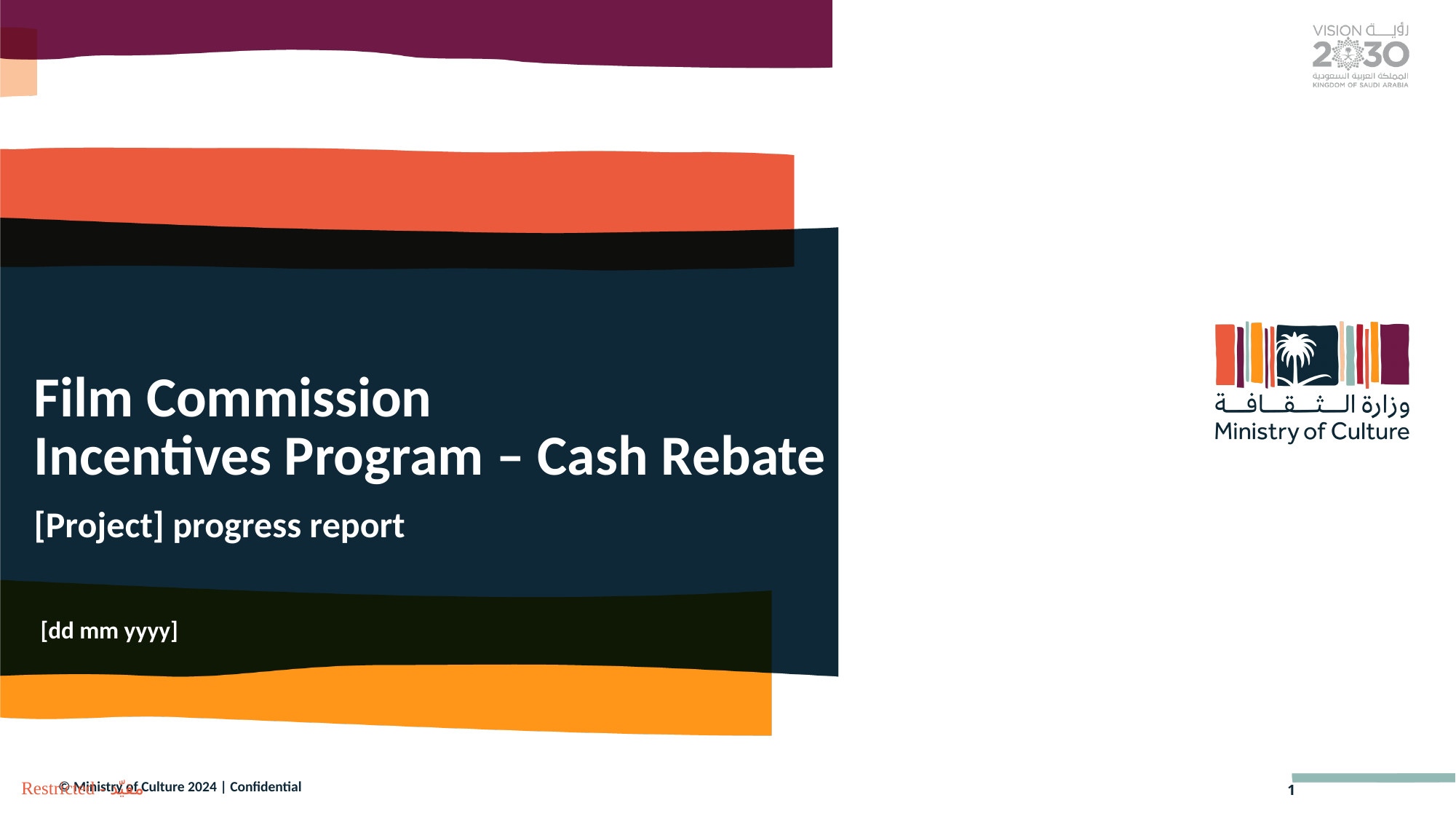

# Film Commission Incentives Program – Cash Rebate [Project] progress report

[dd mm yyyy]
1